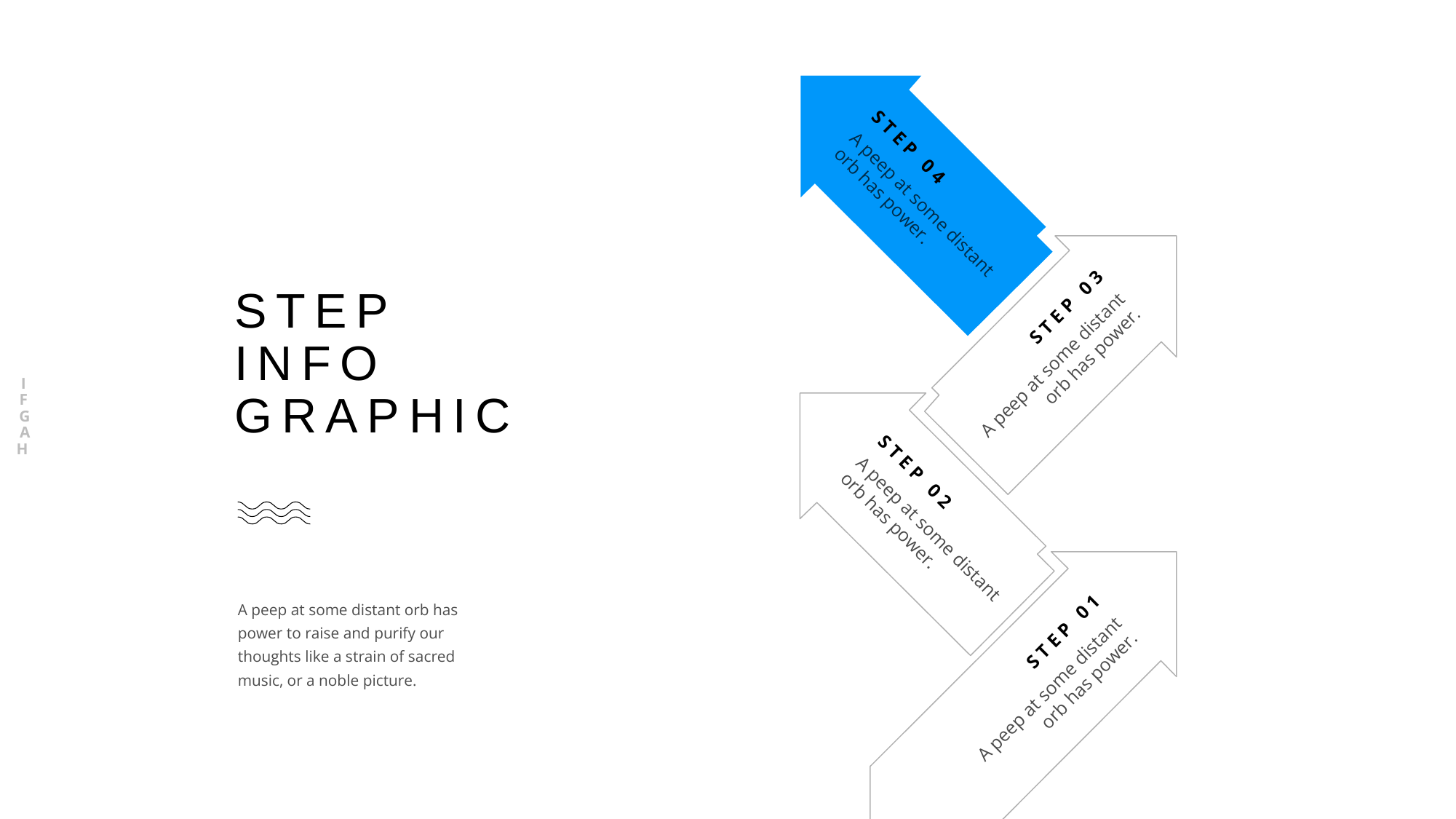

INFOGRAPHIC
STEP 04
A peep at some distant orb has power.

# STEP INFO GRAPHIC
STEP 03
A peep at some distant orb has power.

STEP 02
A peep at some distant orb has power.

A peep at some distant orb has power to raise and purify our thoughts like a strain of sacred music, or a noble picture.
STEP 01
A peep at some distant orb has power.